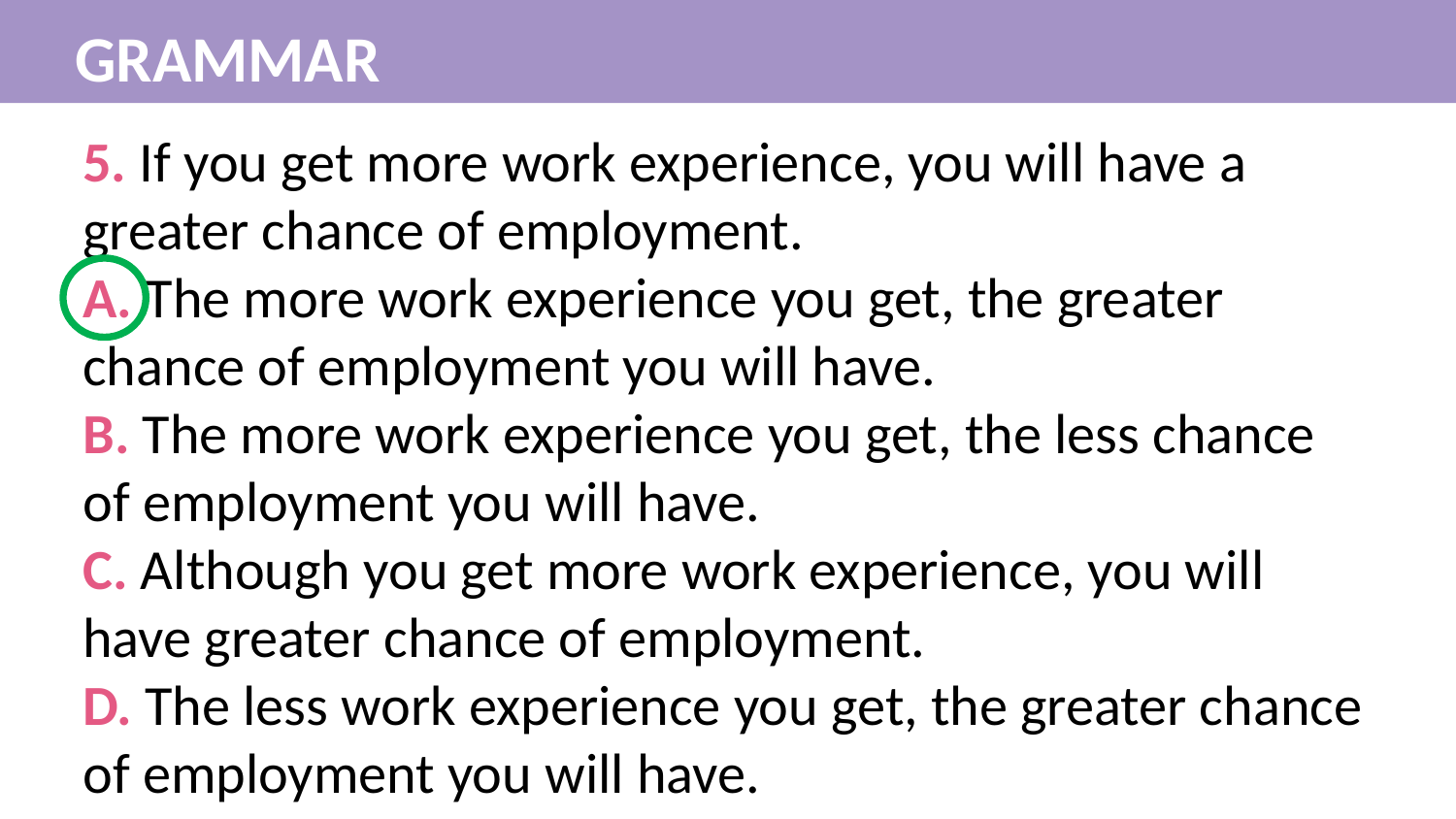

GRAMMAR
5. If you get more work experience, you will have a greater chance of employment.
A. The more work experience you get, the greater chance of employment you will have.
B. The more work experience you get, the less chance of employment you will have.
C. Although you get more work experience, you will have greater chance of employment.
D. The less work experience you get, the greater chance of employment you will have.